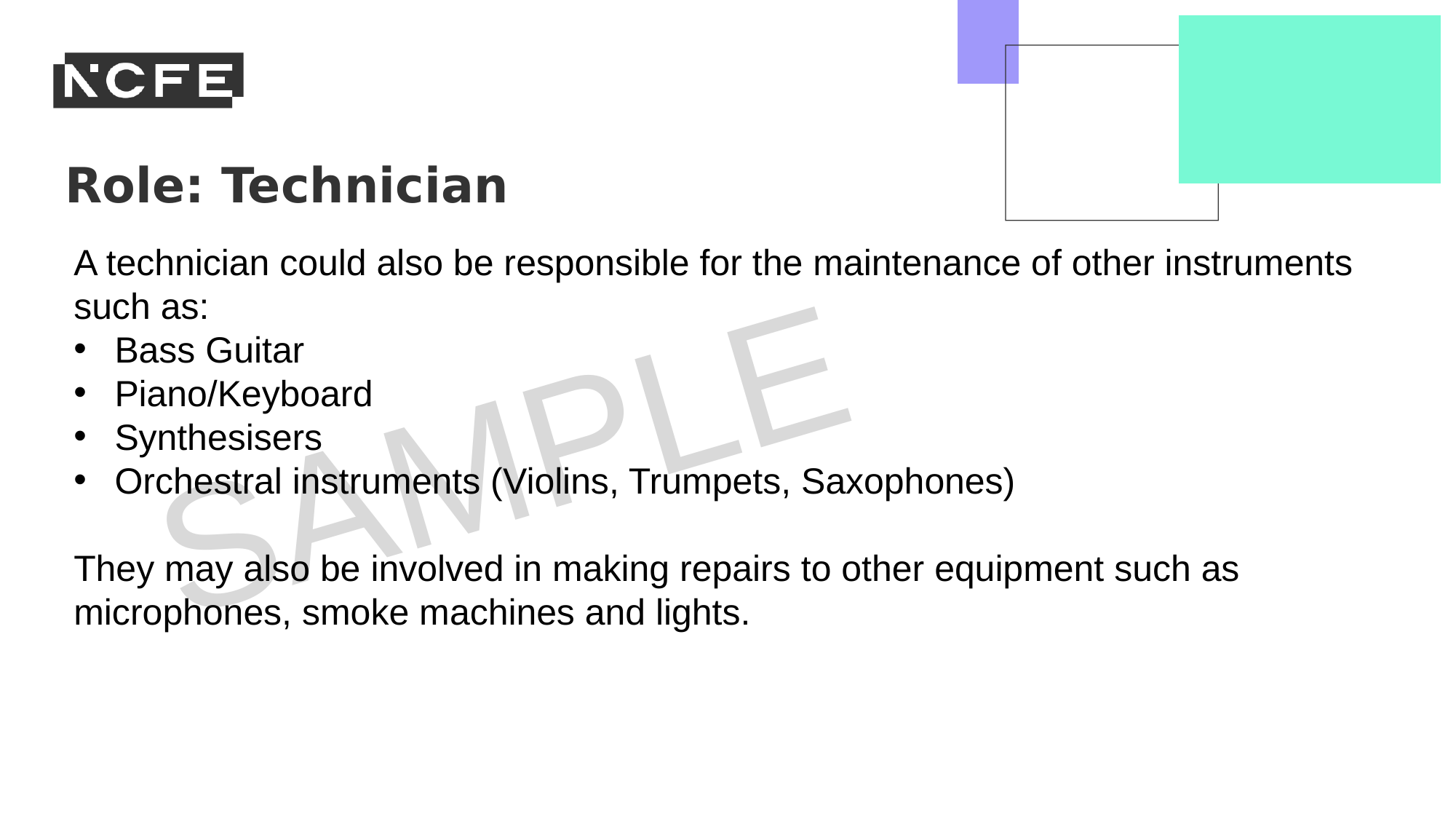

Role: Technician
A technician could also be responsible for the maintenance of other instruments such as:
Bass Guitar
Piano/Keyboard
Synthesisers
Orchestral instruments (Violins, Trumpets, Saxophones)

They may also be involved in making repairs to other equipment such as microphones, smoke machines and lights.